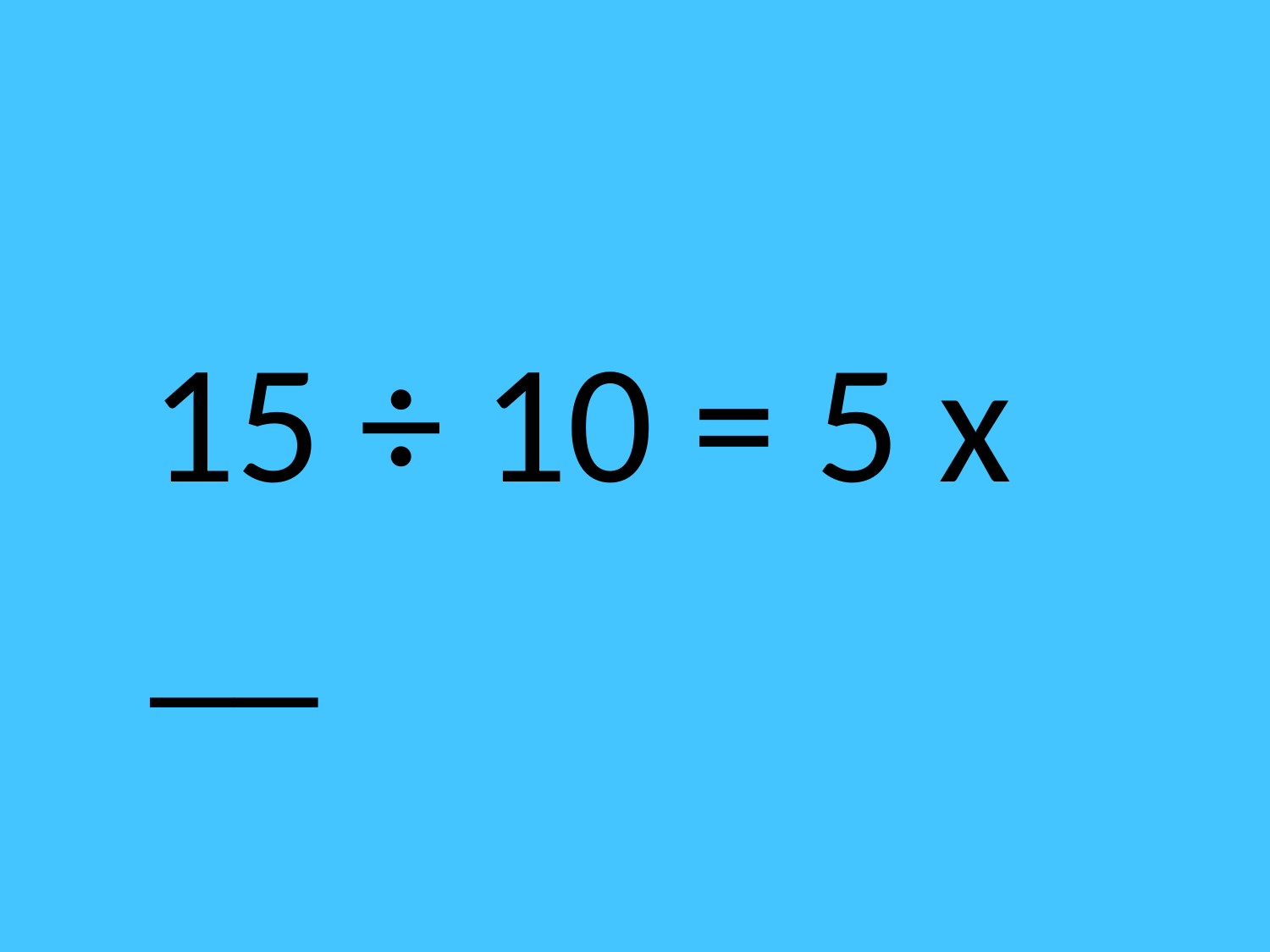

15 ÷ 10 = 5 x __